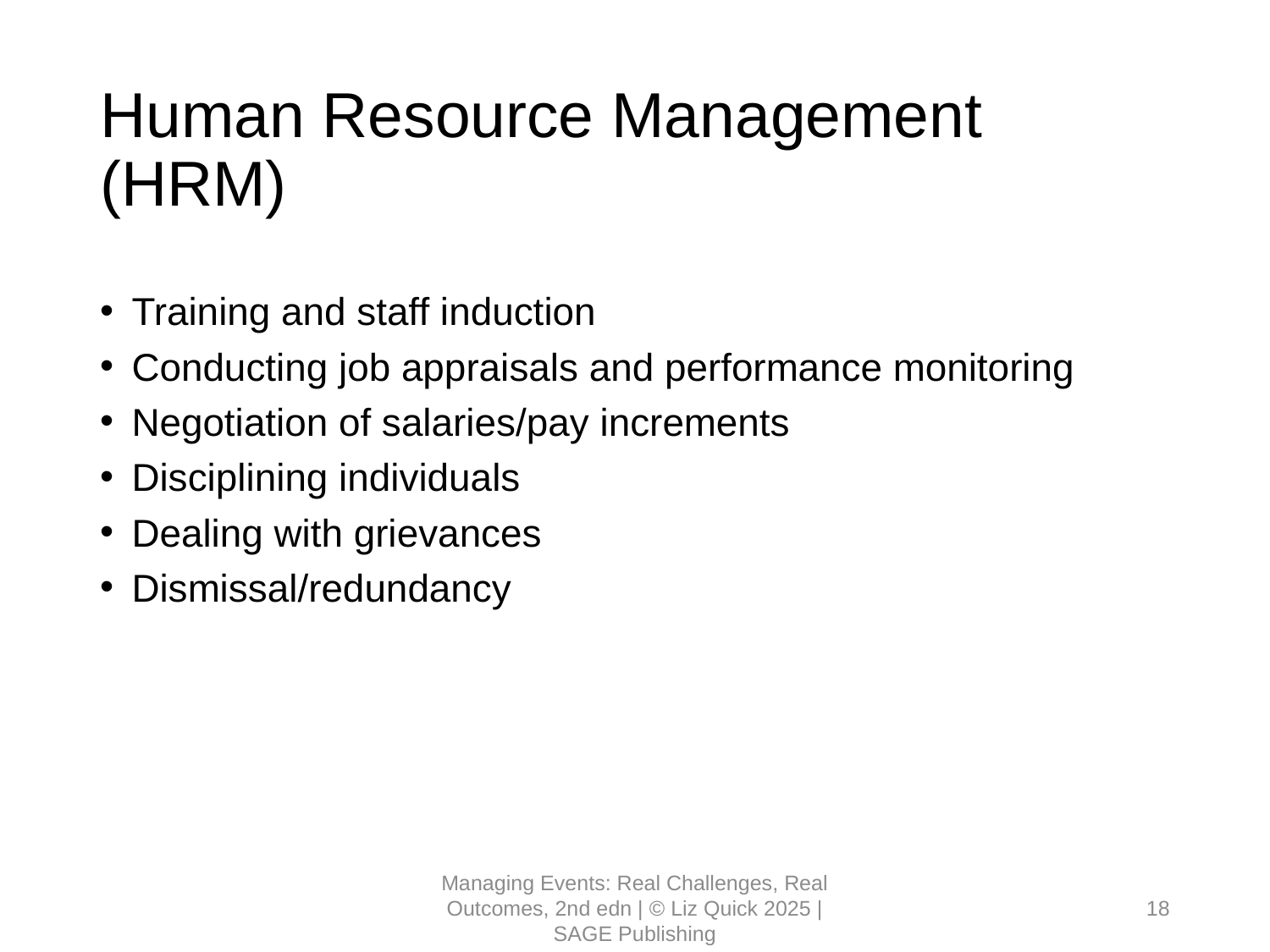

# Human Resource Management (HRM)
Training and staff induction
Conducting job appraisals and performance monitoring
Negotiation of salaries/pay increments
Disciplining individuals
Dealing with grievances
Dismissal/redundancy
Managing Events: Real Challenges, Real Outcomes, 2nd edn | © Liz Quick 2025 | SAGE Publishing
18